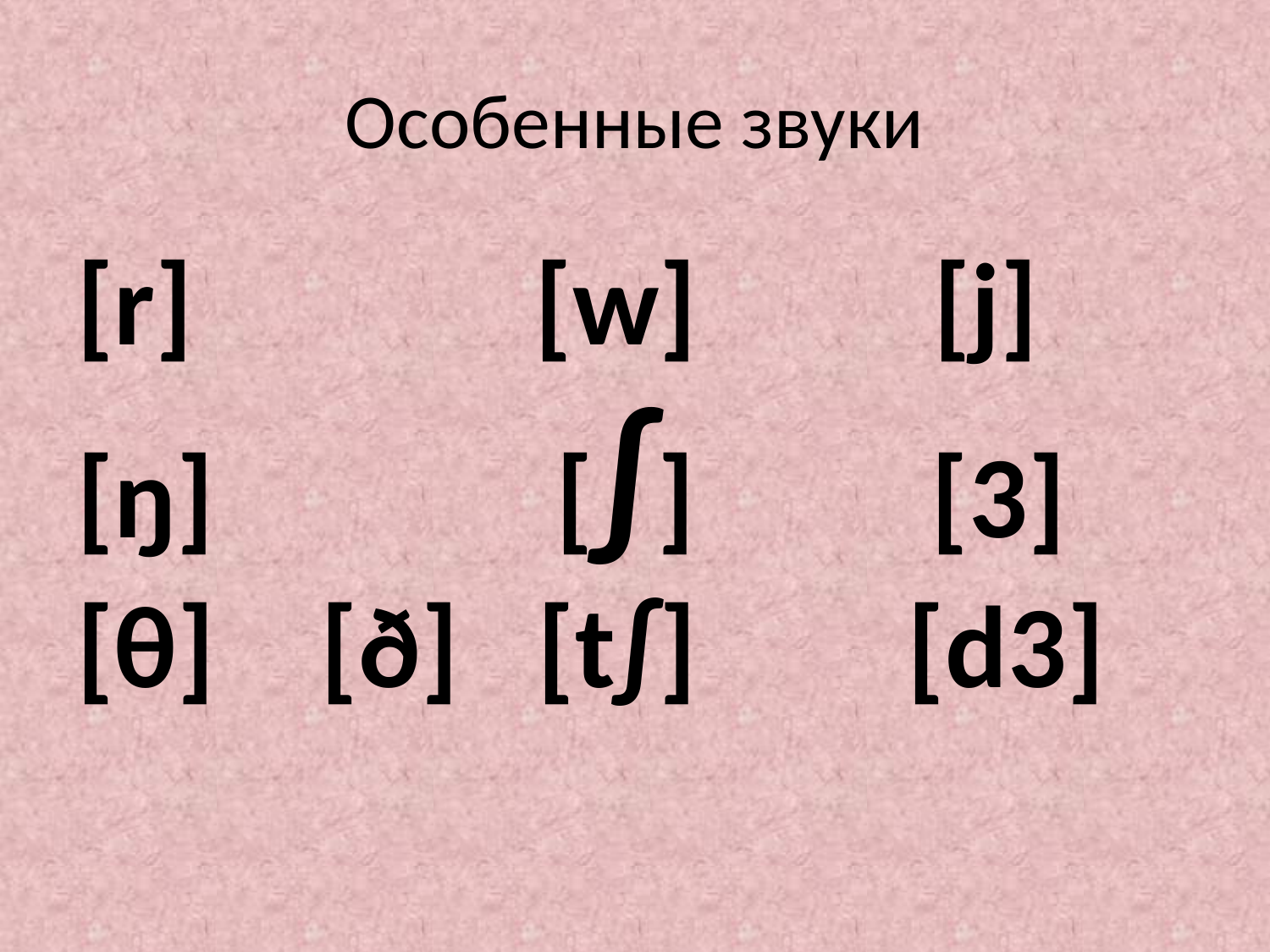

# Особенные звуки
[r]             [w]         [j] [ŋ]             [∫]         [3] [θ]    [ð]   [t∫]        [d3]